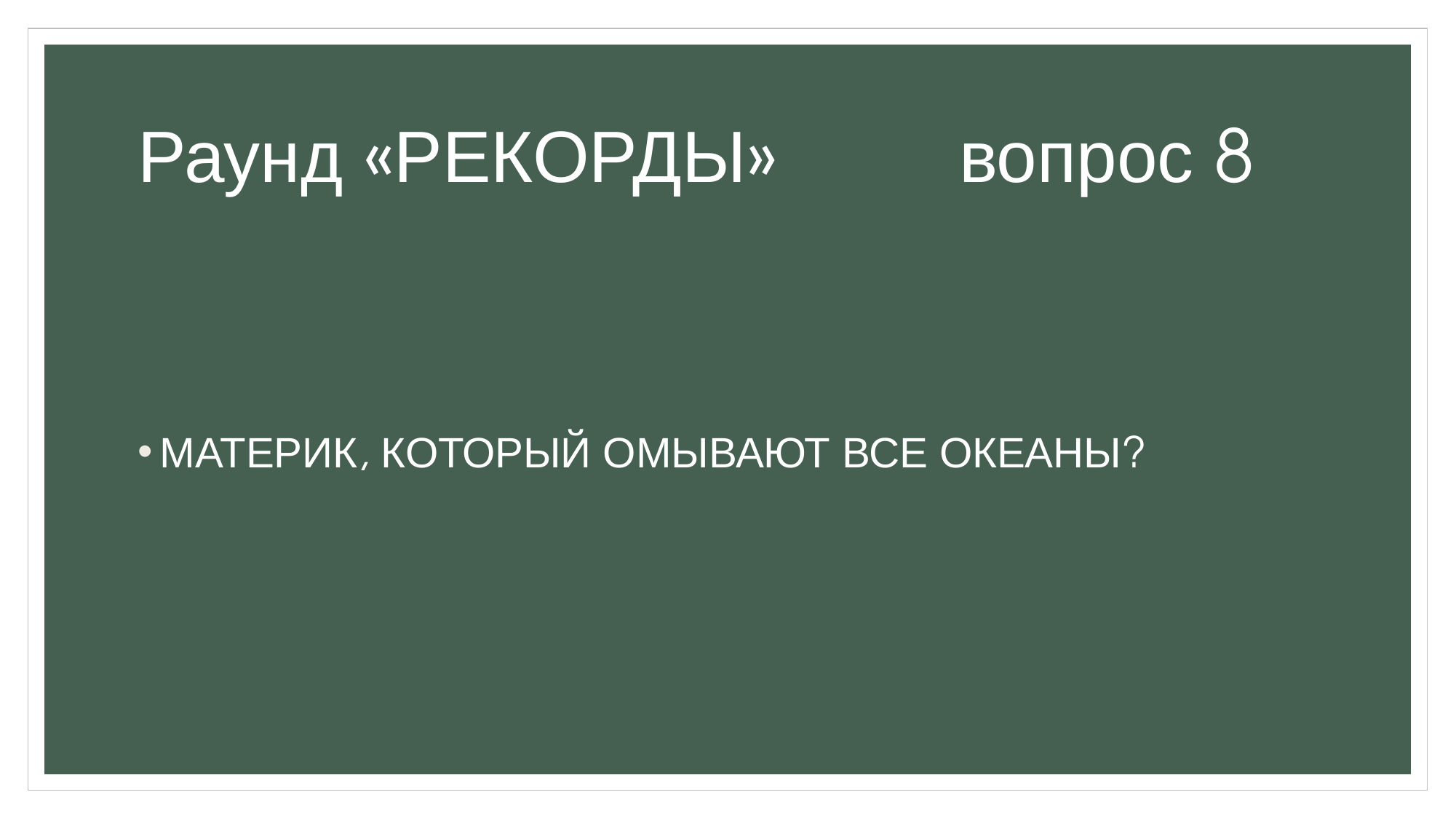

# Раунд «РЕКОРДЫ»         вопрос 8
МАТЕРИК, КОТОРЫЙ ОМЫВАЮТ ВСЕ ОКЕАНЫ?